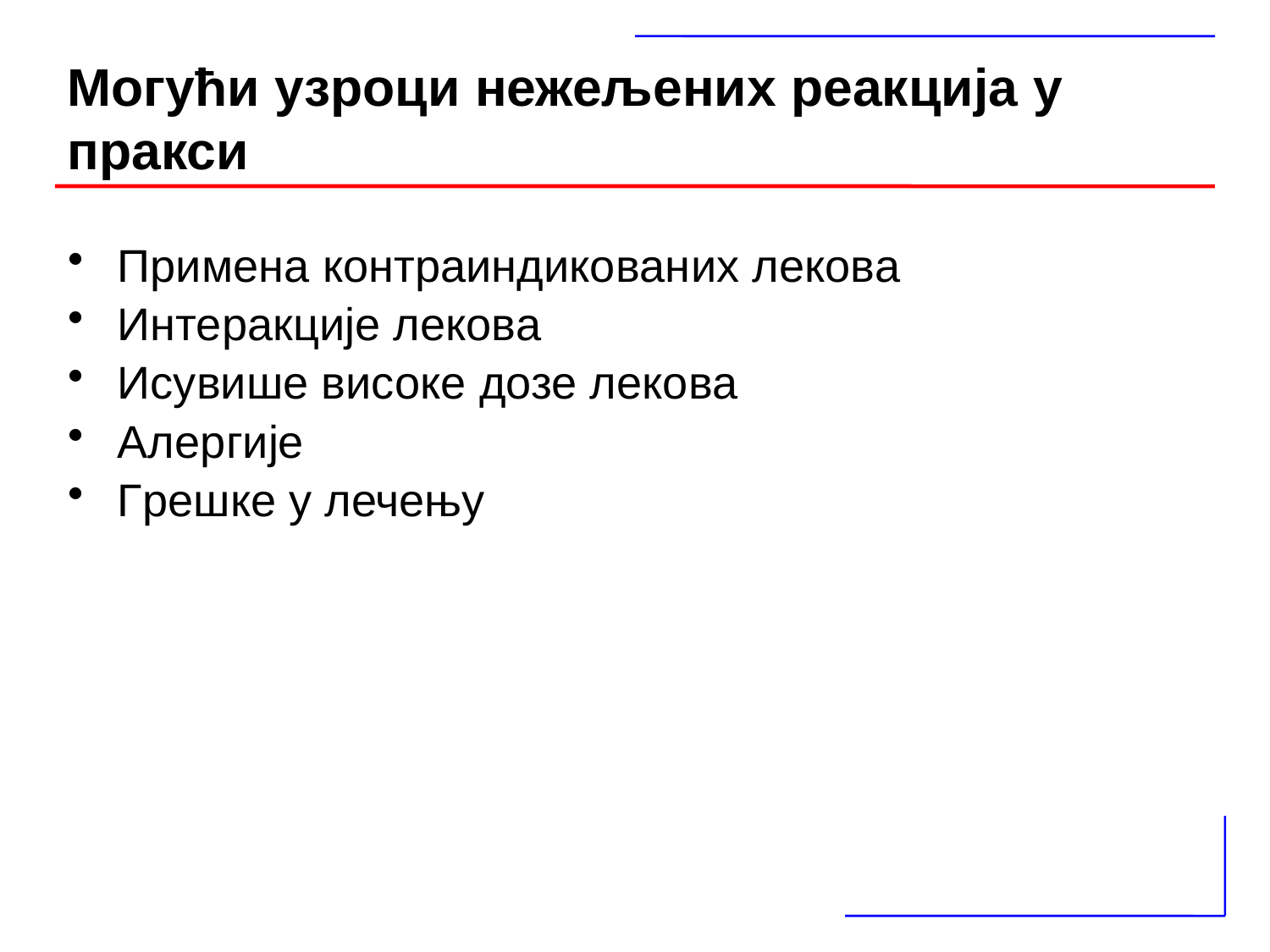

# Могући узроци нежељених реакција у пракси
Примена контраиндикованих лекова
Интеракције лекова
Исувише високе дозе лекова
Алергије
Грешке у лечењу